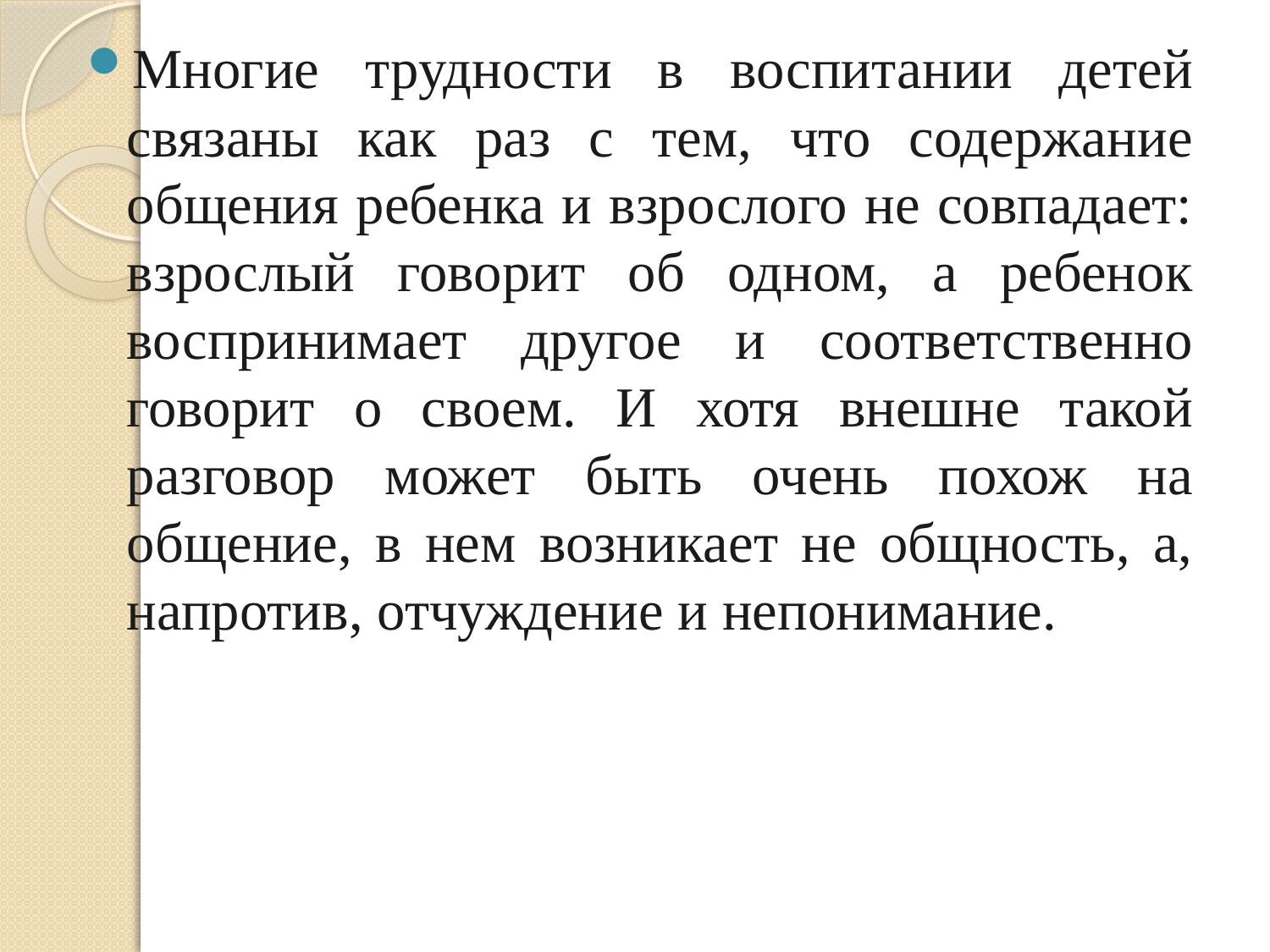

Многие трудности в воспитании детей связаны как раз с тем, что содержание общения ребенка и взрослого не совпадает: взрослый говорит об одном, а ребенок воспринимает другое и соответственно говорит о своем. И хотя внешне такой разговор может быть очень похож на общение, в нем возникает не общность, а, напротив, отчуждение и непонимание.